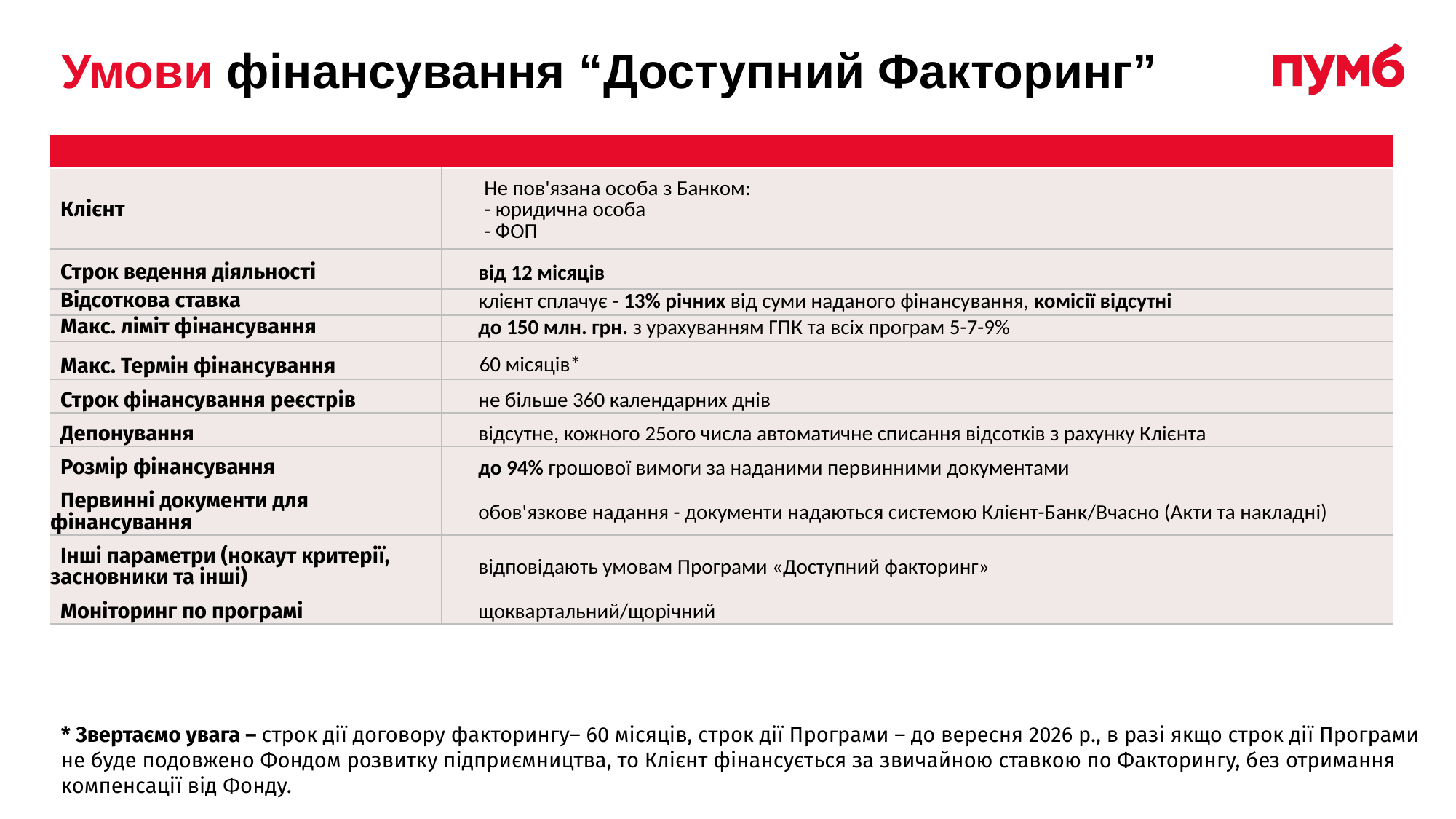

Умови фінансування “Доступний Факторинг”
|  |  |
| --- | --- |
| Клієнт | Не пов'язана особа з Банком: - юридична особа - ФОП |
| Строк ведення діяльності | від 12 місяців |
| Відсоткова ставка | клієнт сплачує - 13% річних від суми наданого фінансування, комісії відсутні |
| Макс. ліміт фінансування | до 150 млн. грн. з урахуванням ГПК та всіх програм 5-7-9% |
| Макс. Термін фінансування | 60 місяців\* |
| Строк фінансування реєстрів | не більше 360 календарних днів |
| Депонування | відсутне, кожного 25ого числа автоматичне списання відсотків з рахунку Клієнта |
| Розмір фінансування | до 94% грошової вимоги за наданими первинними документами |
| Первинні документи для фінансування | обов'язкове надання - документи надаються системою Клієнт-Банк/Вчасно (Акти та накладні) |
| Інші параметри (нокаут критерії, засновники та інші) | відповідають умовам Програми «Доступний факторинг» |
| Моніторинг по програмі | щоквартальний/щорічний |
* Звертаємо увага – строк дії договору факторингу– 60 місяців, строк дії Програми – до вересня 2026 р., в разі якщо строк дії Програми не буде подовжено Фондом розвитку підприємництва, то Клієнт фінансується за звичайною ставкою по Факторингу, без отримання компенсації від Фонду.